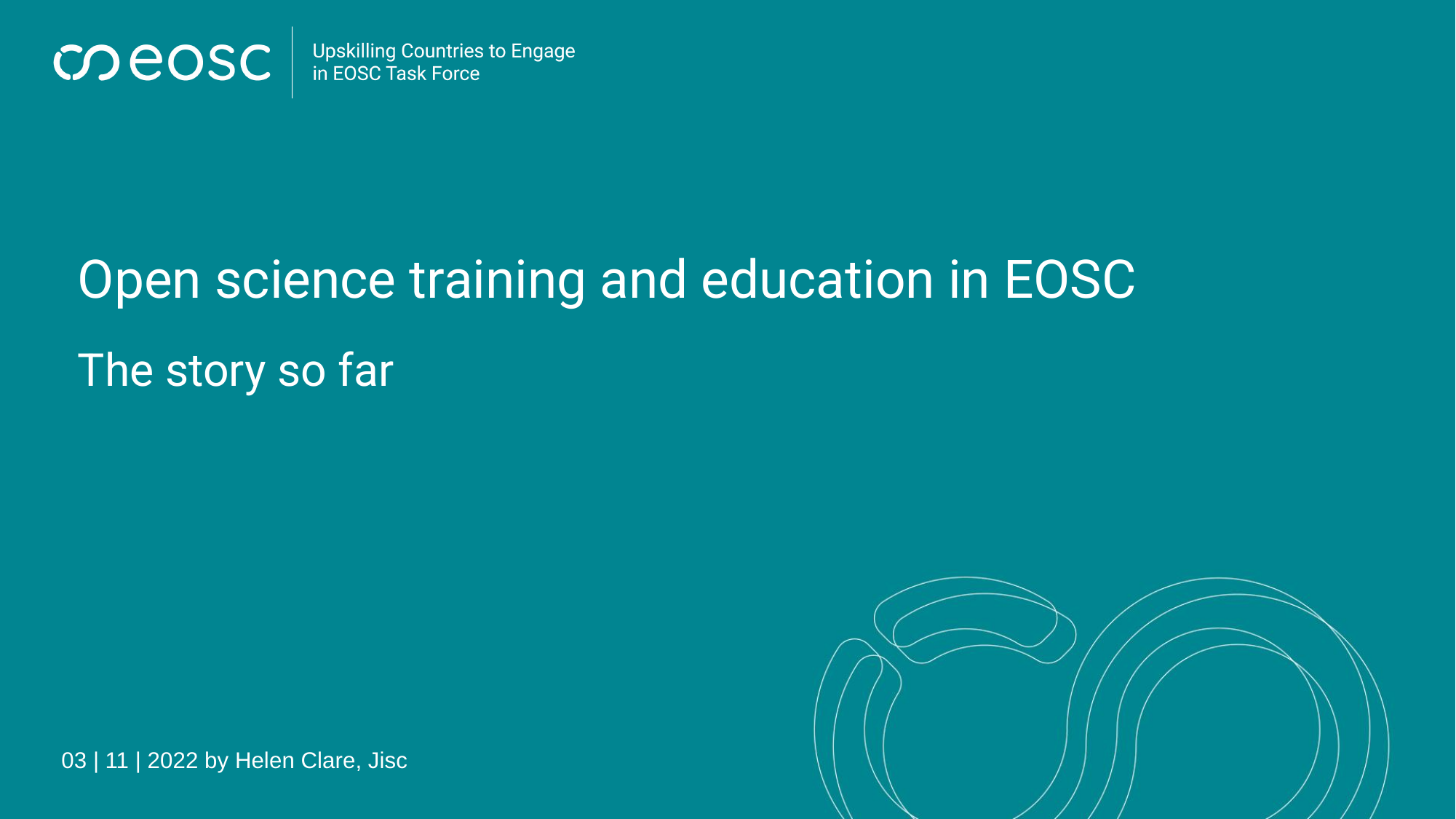

# Open science training and education in EOSC
The story so far
03 | 11 | 2022 by Helen Clare, Jisc